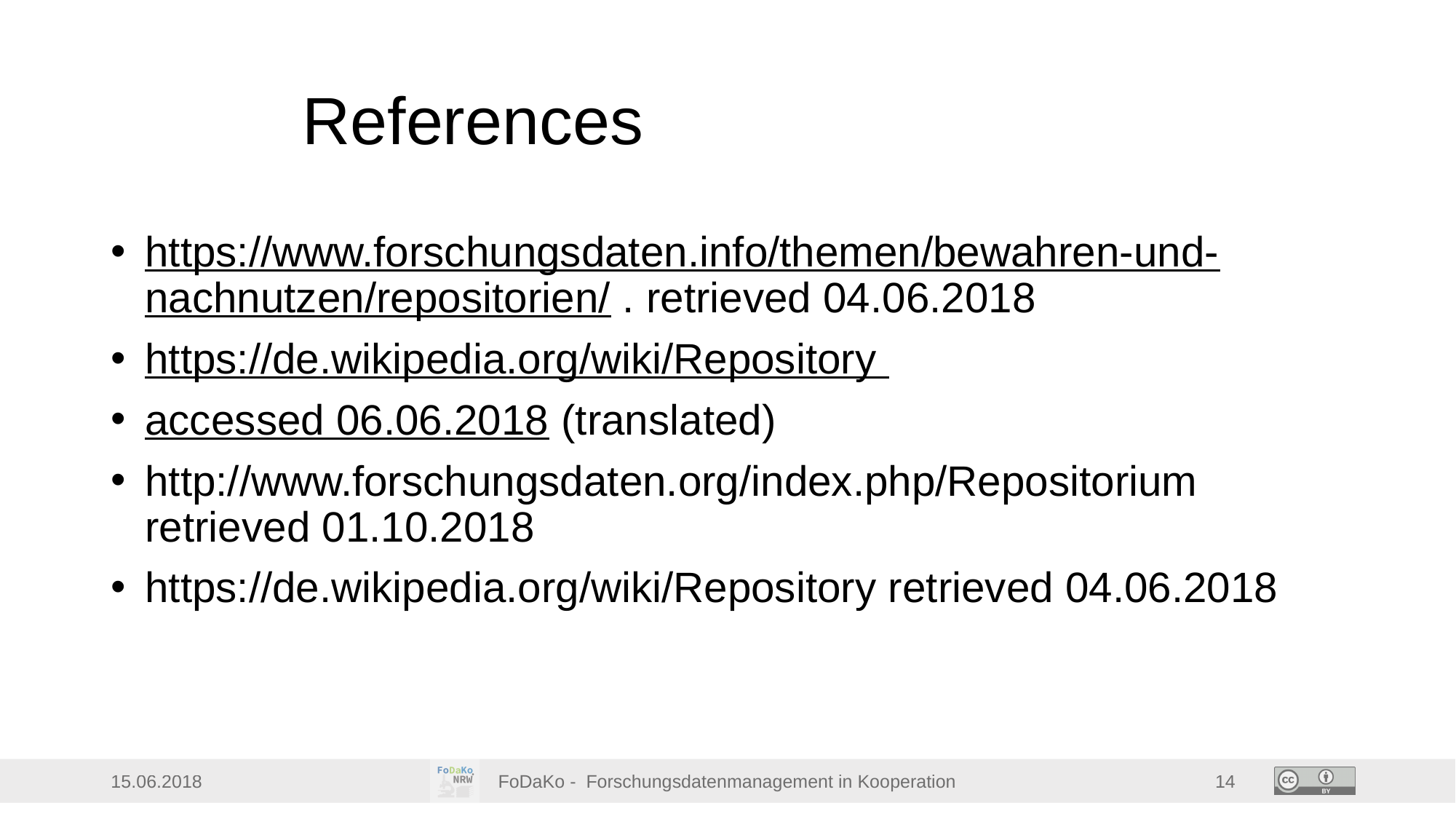

# References
https://www.forschungsdaten.info/themen/bewahren-und-nachnutzen/repositorien/ . retrieved 04.06.2018
https://de.wikipedia.org/wiki/Repository
accessed 06.06.2018 (translated)
http://www.forschungsdaten.org/index.php/Repositorium retrieved 01.10.2018
https://de.wikipedia.org/wiki/Repository retrieved 04.06.2018

15.06.2018
FoDaKo -  Forschungsdatenmanagement in Kooperation
14